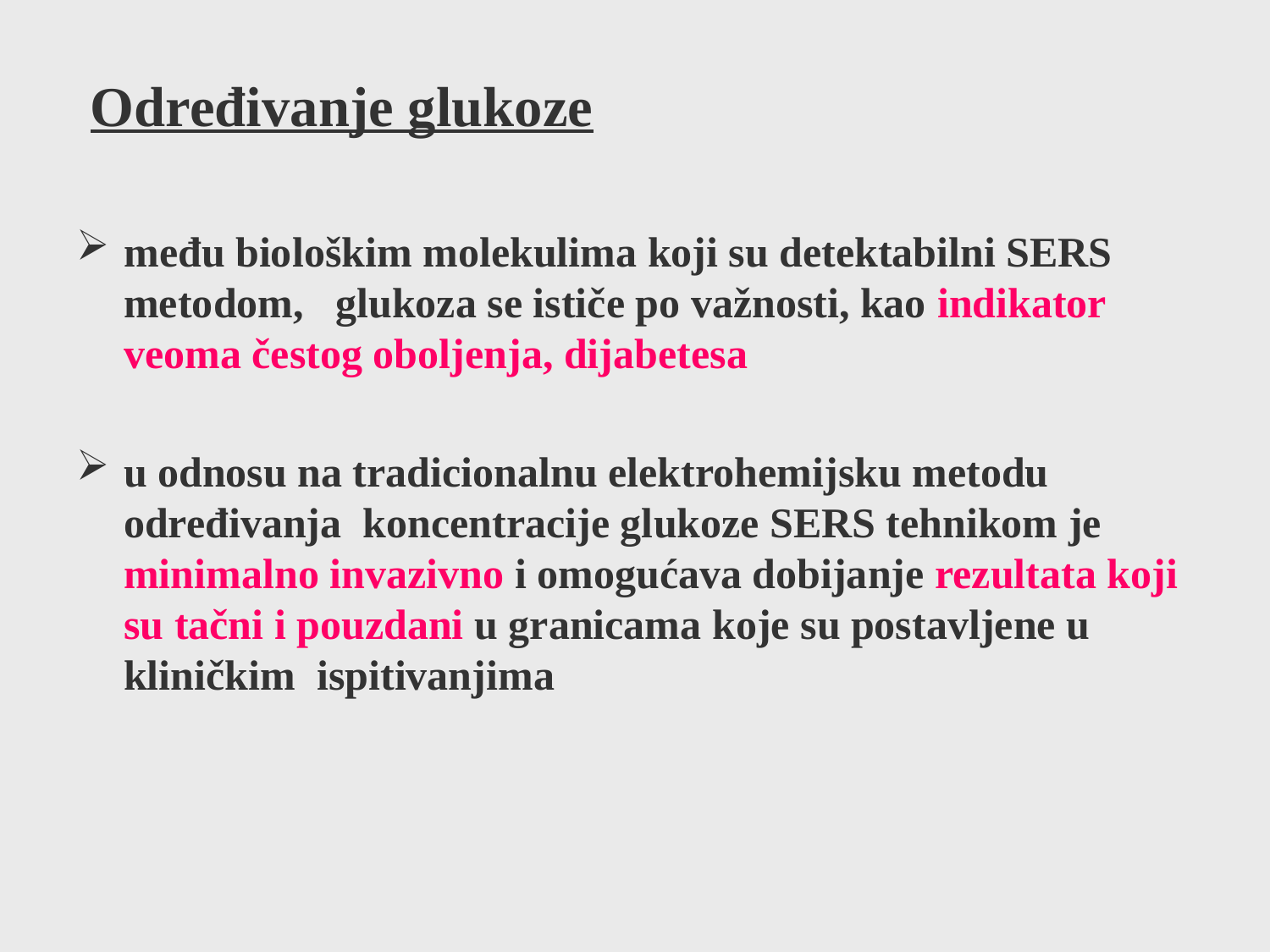

Određivanje glukoze

među biološkim molekulima koji su detektabilni SERS metodom,   glukoza se ističe po važnosti, kao indikator veoma čestog oboljenja, dijabetesa

u odnosu na tradicionalnu elektrohemijsku metodu određivanja  koncentracije glukoze SERS tehnikom je minimalno invazivno i omogućava dobijanje rezultata koji su tačni i pouzdani u granicama koje su postavljene u kliničkim  ispitivanjima